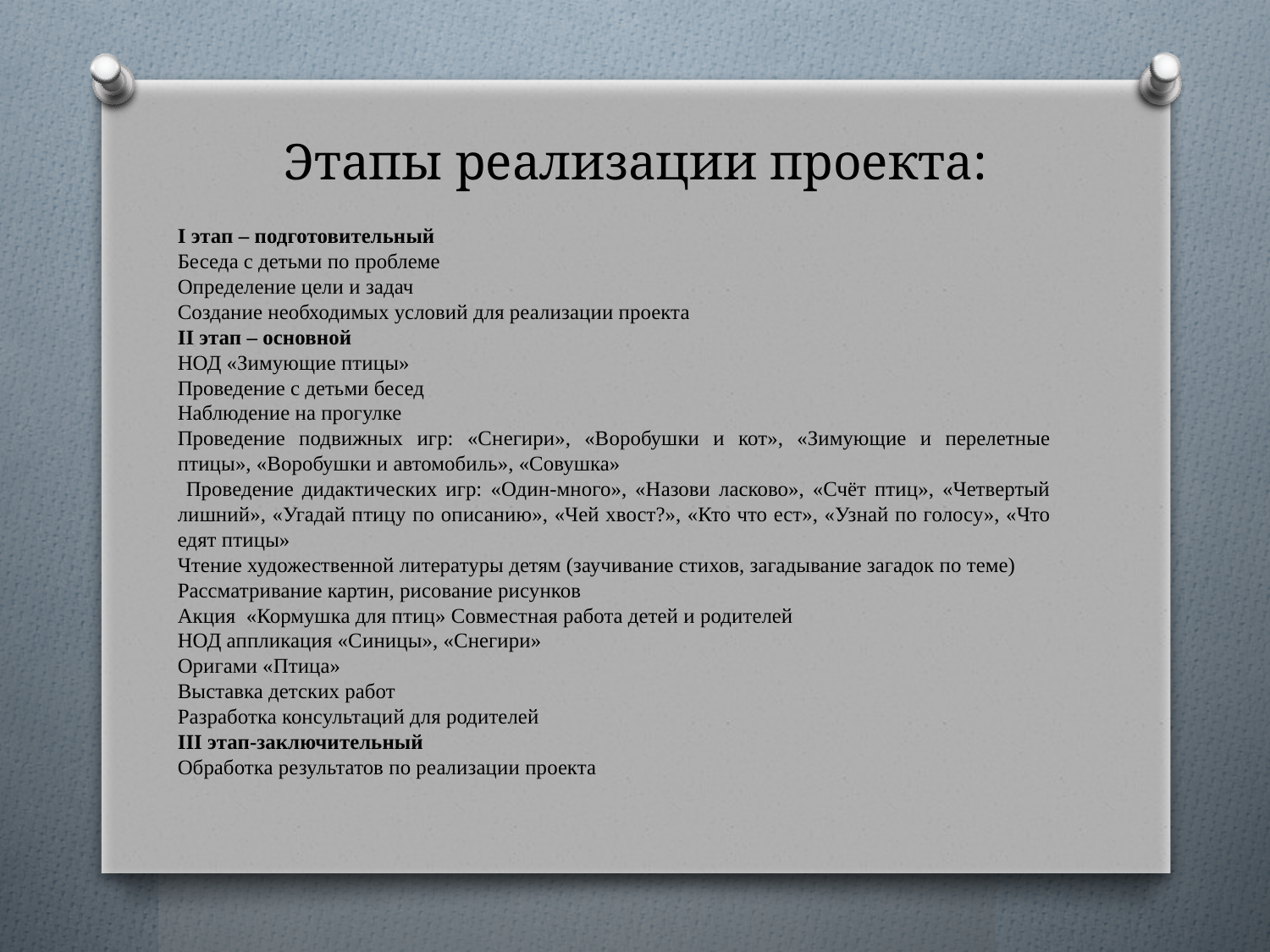

# Этапы реализации проекта:
I этап – подготовительный
Беседа с детьми по проблеме
Определение цели и задач
Создание необходимых условий для реализации проекта
II этап – основной
НОД «Зимующие птицы»
Проведение с детьми бесед
Наблюдение на прогулке
Проведение подвижных игр: «Снегири», «Воробушки и кот», «Зимующие и перелетные птицы», «Воробушки и автомобиль», «Совушка»
 Проведение дидактических игр: «Один-много», «Назови ласково», «Счёт птиц», «Четвертый лишний», «Угадай птицу по описанию», «Чей хвост?», «Кто что ест», «Узнай по голосу», «Что едят птицы»
Чтение художественной литературы детям (заучивание стихов, загадывание загадок по теме)
Рассматривание картин, рисование рисунков
Акция  «Кормушка для птиц» Совместная работа детей и родителей
НОД аппликация «Синицы», «Снегири»
Оригами «Птица»
Выставка детских работ
Разработка консультаций для родителей
III этап-заключительный
Обработка результатов по реализации проекта